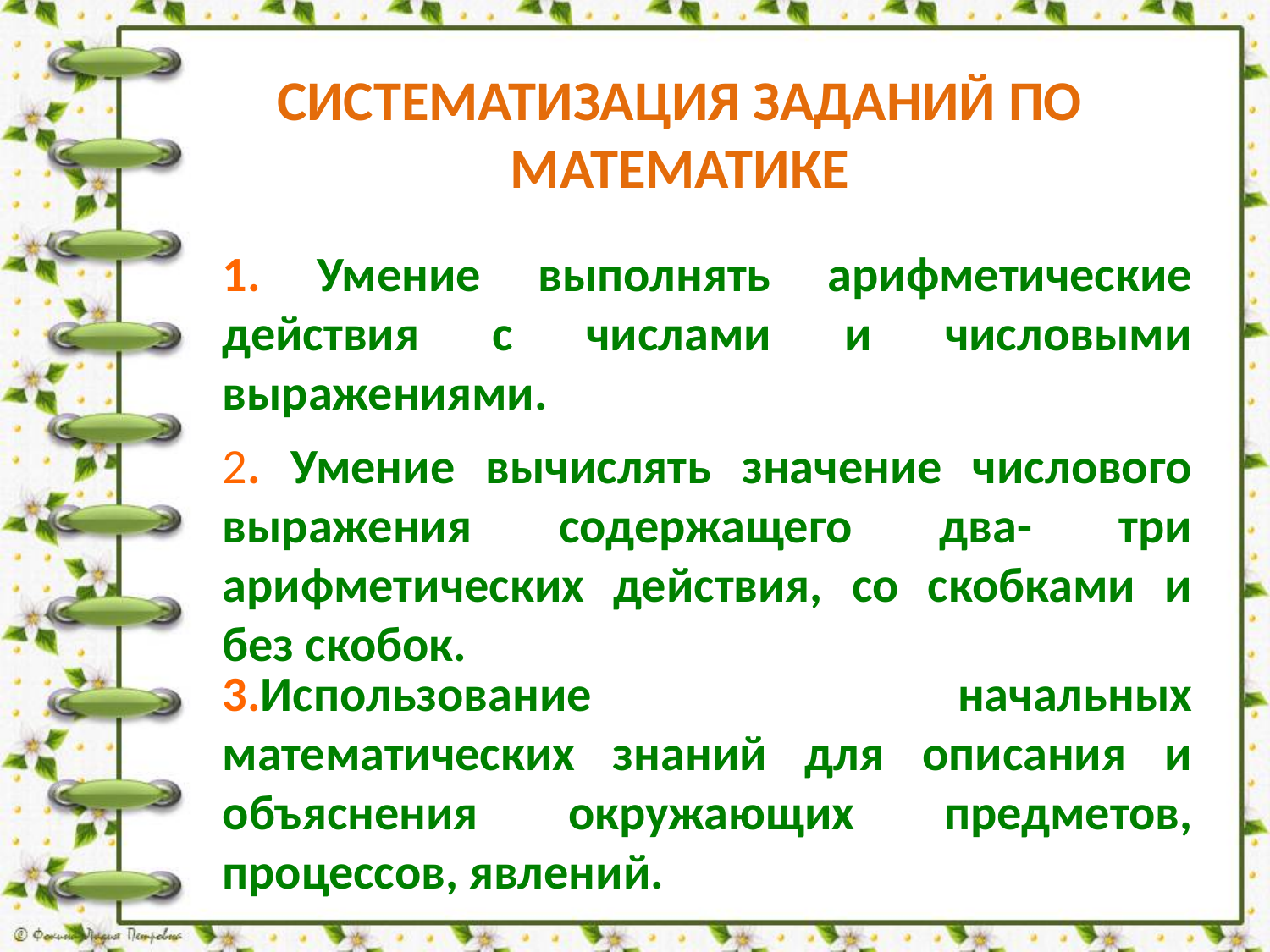

СИСТЕМАТИЗАЦИЯ ЗАДАНИЙ ПО МАТЕМАТИКЕ
1. Умение выполнять арифметические действия с числами и числовыми выражениями.
2. Умение вычислять значение числового выражения содержащего два- три арифметических действия, со скобками и без скобок.
3.Использование начальных математических знаний для описания и объяснения окружающих предметов, процессов, явлений.